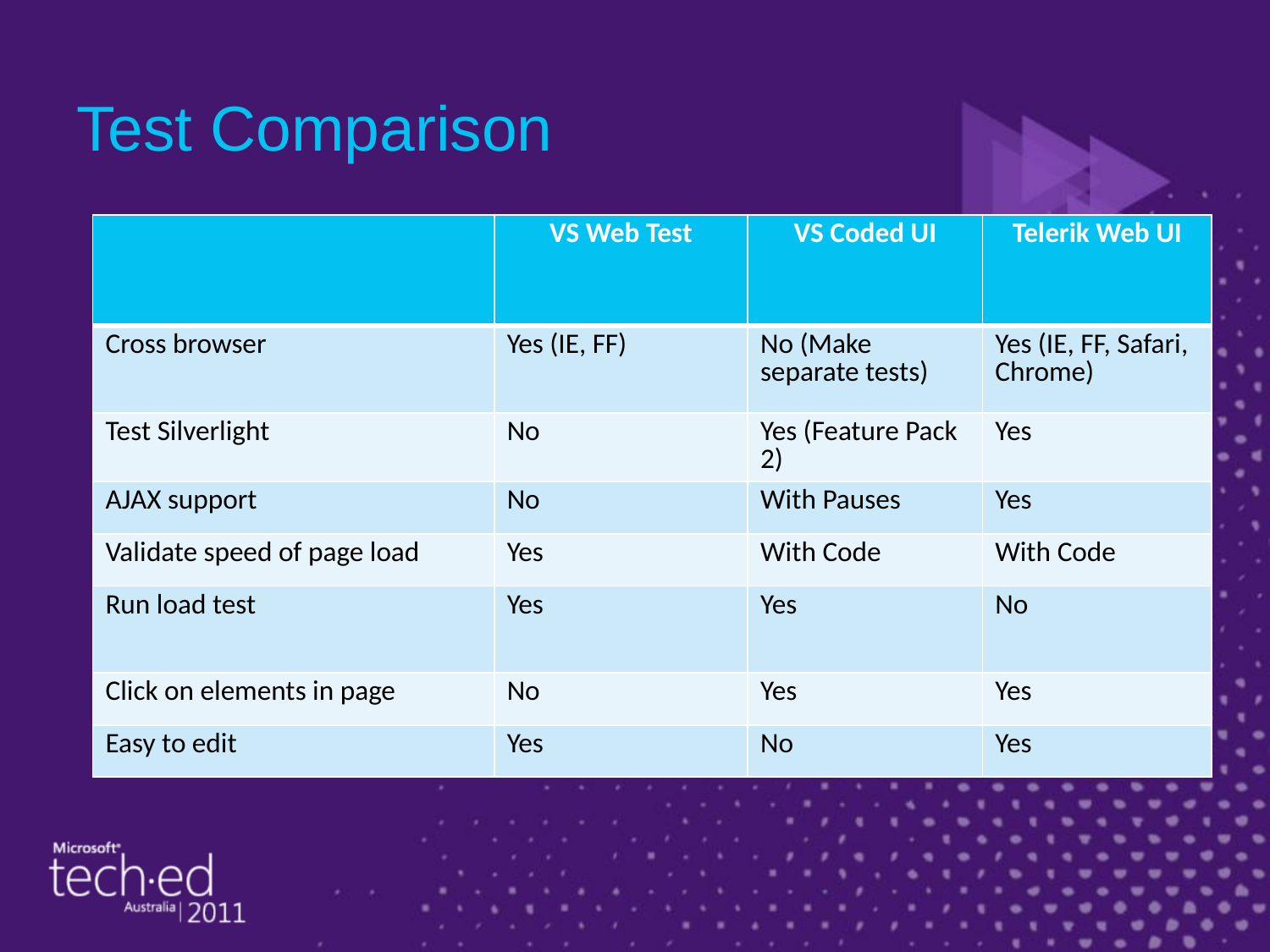

# Test Comparison
|  | VS Web Test | VS Coded UI | Telerik Web UI |
| --- | --- | --- | --- |
| Cross browser | Yes (IE, FF) | No (Make separate tests) | Yes (IE, FF, Safari, Chrome) |
| Test Silverlight | No | Yes (Feature Pack 2) | Yes |
| AJAX support | No | With Pauses | Yes |
| Validate speed of page load | Yes | With Code | With Code |
| Run load test | Yes | Yes | No |
| Click on elements in page | No | Yes | Yes |
| Easy to edit | Yes | No | Yes |